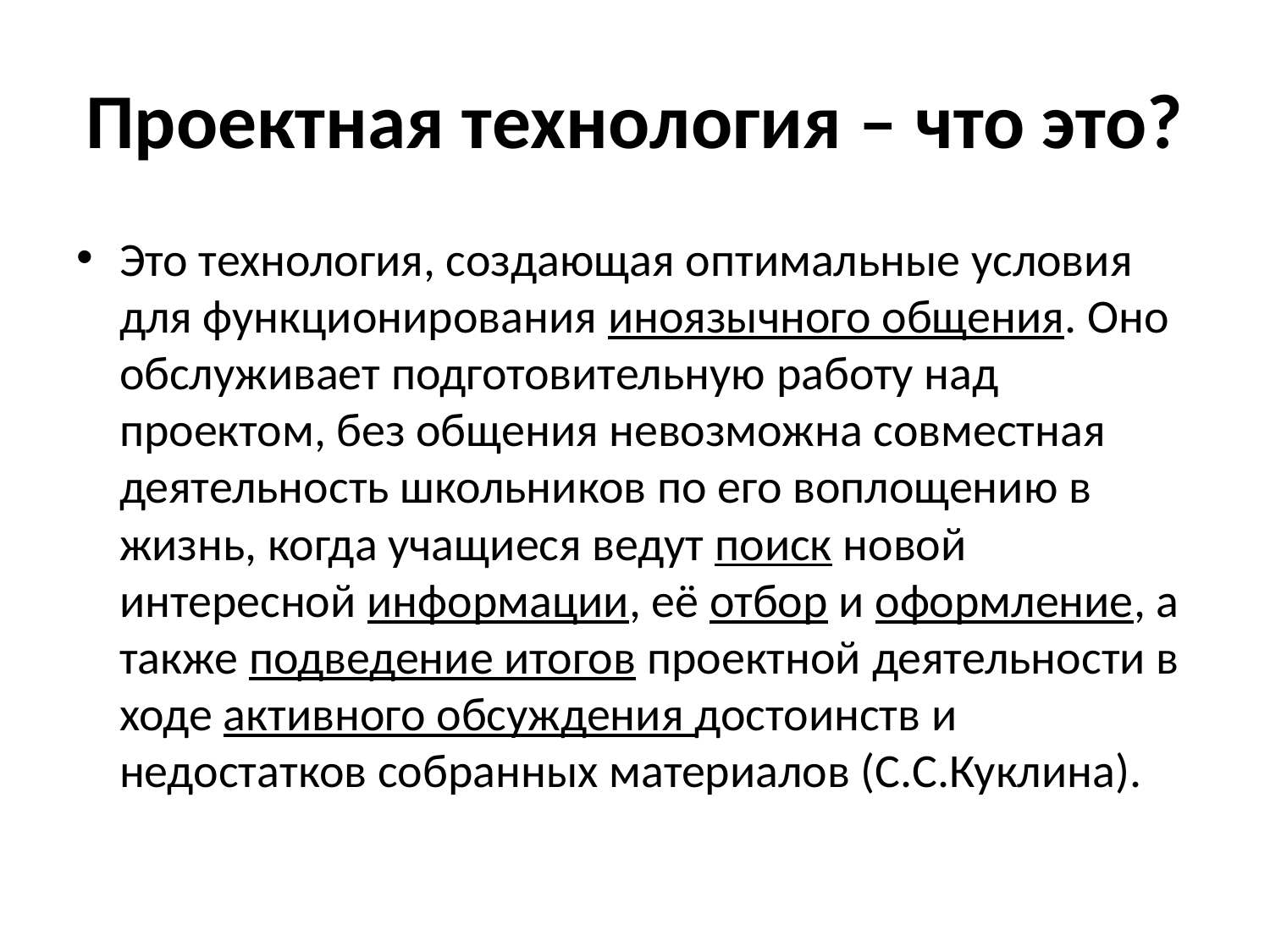

# Проектная технология – что это?
Это технология, создающая оптимальные условия для функционирования иноязычного общения. Оно обслуживает подготовительную работу над проектом, без общения невозможна совместная деятельность школьников по его воплощению в жизнь, когда учащиеся ведут поиск новой интересной информации, её отбор и оформление, а также подведение итогов проектной деятельности в ходе активного обсуждения достоинств и недостатков собранных материалов (С.С.Куклина).